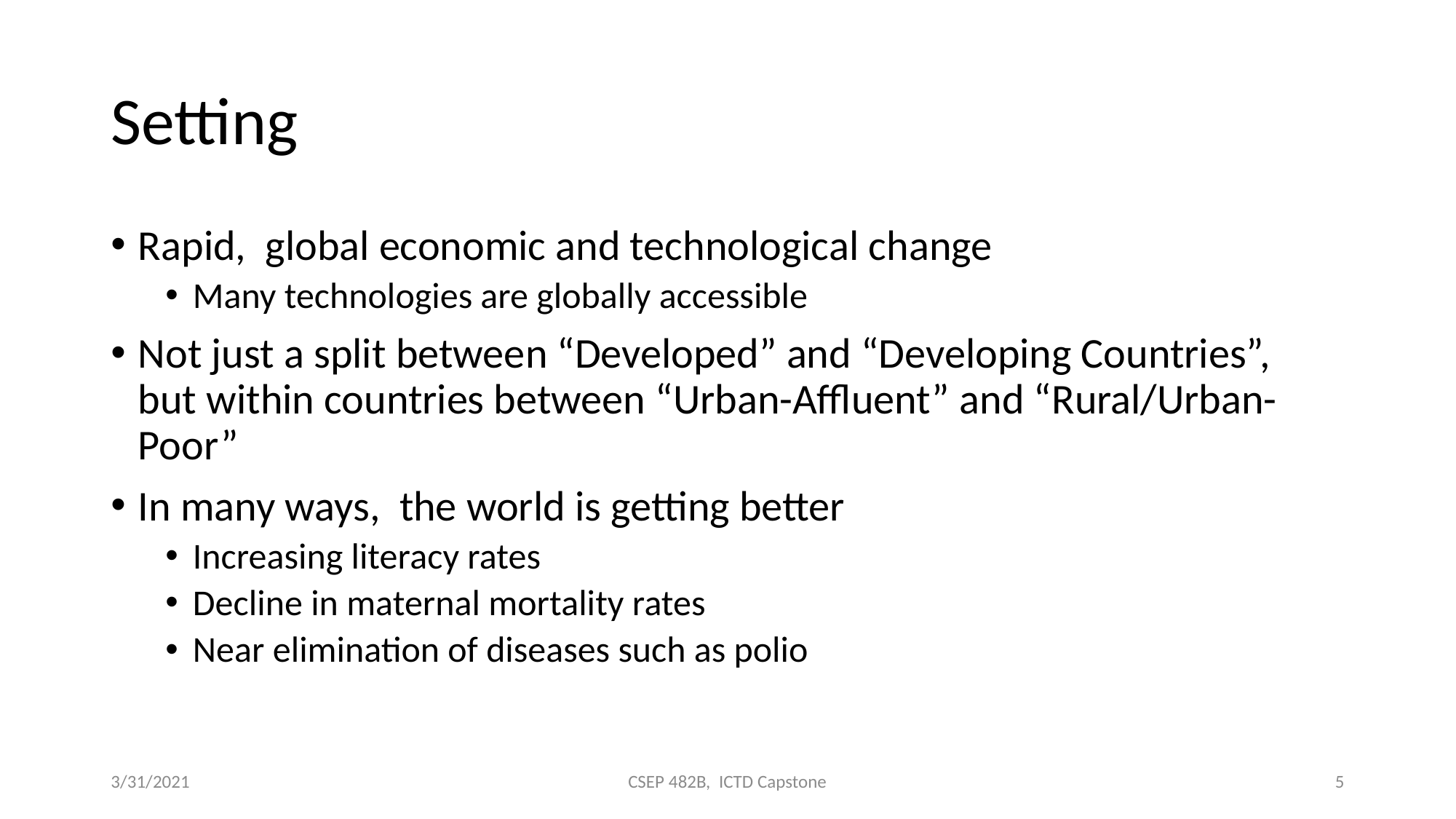

# Setting
Rapid,  global economic and technological change
Many technologies are globally accessible
Not just a split between “Developed” and “Developing Countries”,  but within countries between “Urban-Affluent” and “Rural/Urban-Poor”
In many ways,  the world is getting better
Increasing literacy rates
Decline in maternal mortality rates
Near elimination of diseases such as polio
3/31/2021
CSEP 482B,  ICTD Capstone
5